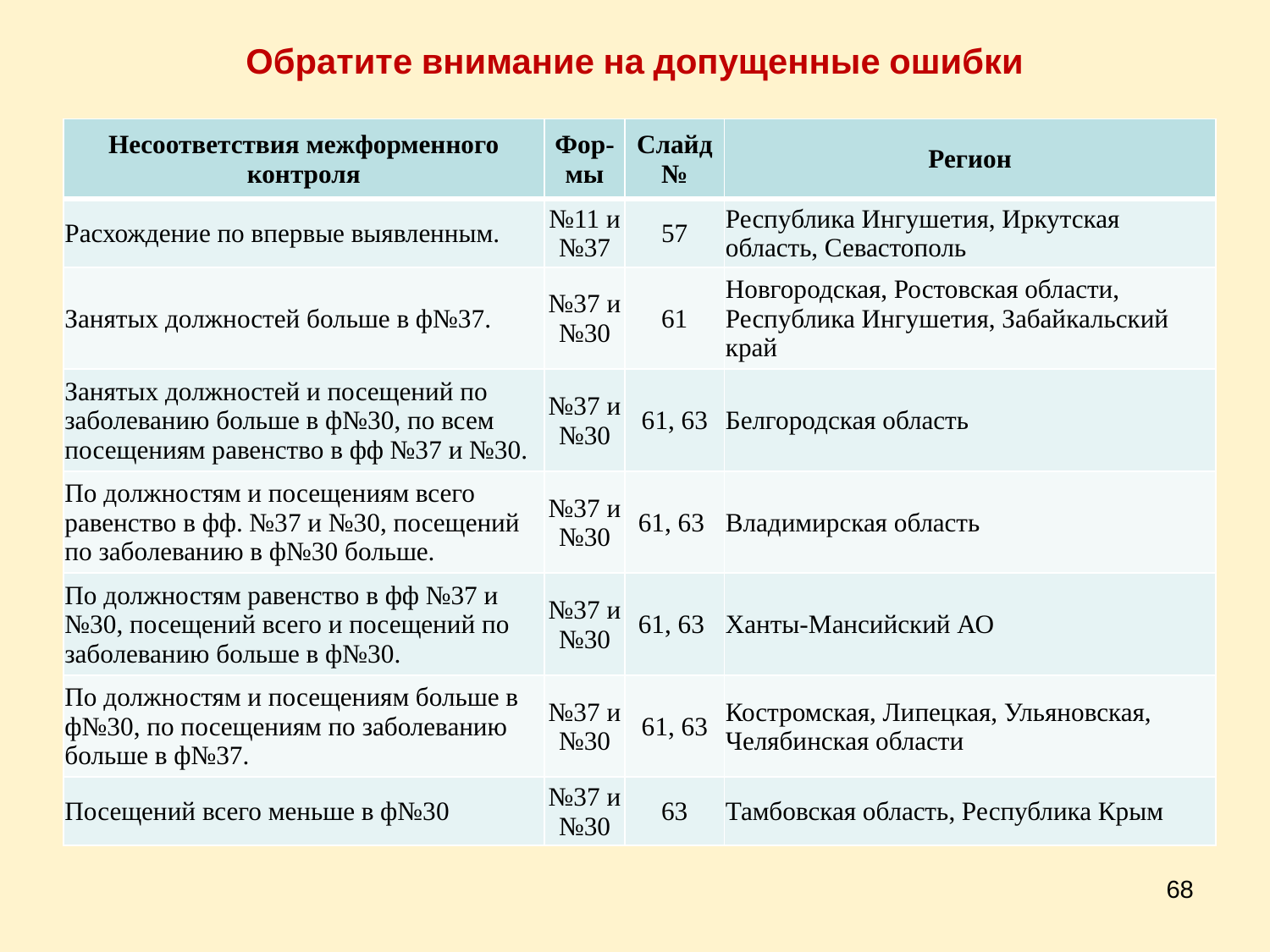

# Обратите внимание на допущенные ошибки
| Несоответствия межформенного контроля | Фор-мы | Слайд № | Регион |
| --- | --- | --- | --- |
| Расхождение по впервые выявленным. | №11 и №37 | 57 | Республика Ингушетия, Иркутская область, Севастополь |
| Занятых должностей больше в ф№37. | №37 и №30 | 61 | Новгородская, Ростовская области, Республика Ингушетия, Забайкальский край |
| Занятых должностей и посещений по заболеванию больше в ф№30, по всем посещениям равенство в фф №37 и №30. | №37 и №30 | 61, 63 | Белгородская область |
| По должностям и посещениям всего равенство в фф. №37 и №30, посещений по заболеванию в ф№30 больше. | №37 и №30 | 61, 63 | Владимирская область |
| По должностям равенство в фф №37 и №30, посещений всего и посещений по заболеванию больше в ф№30. | №37 и №30 | 61, 63 | Ханты-Мансийский АО |
| По должностям и посещениям больше в ф№30, по посещениям по заболеванию больше в ф№37. | №37 и №30 | 61, 63 | Костромская, Липецкая, Ульяновская, Челябинская области |
| Посещений всего меньше в ф№30 | №37 и №30 | 63 | Тамбовская область, Республика Крым |

68